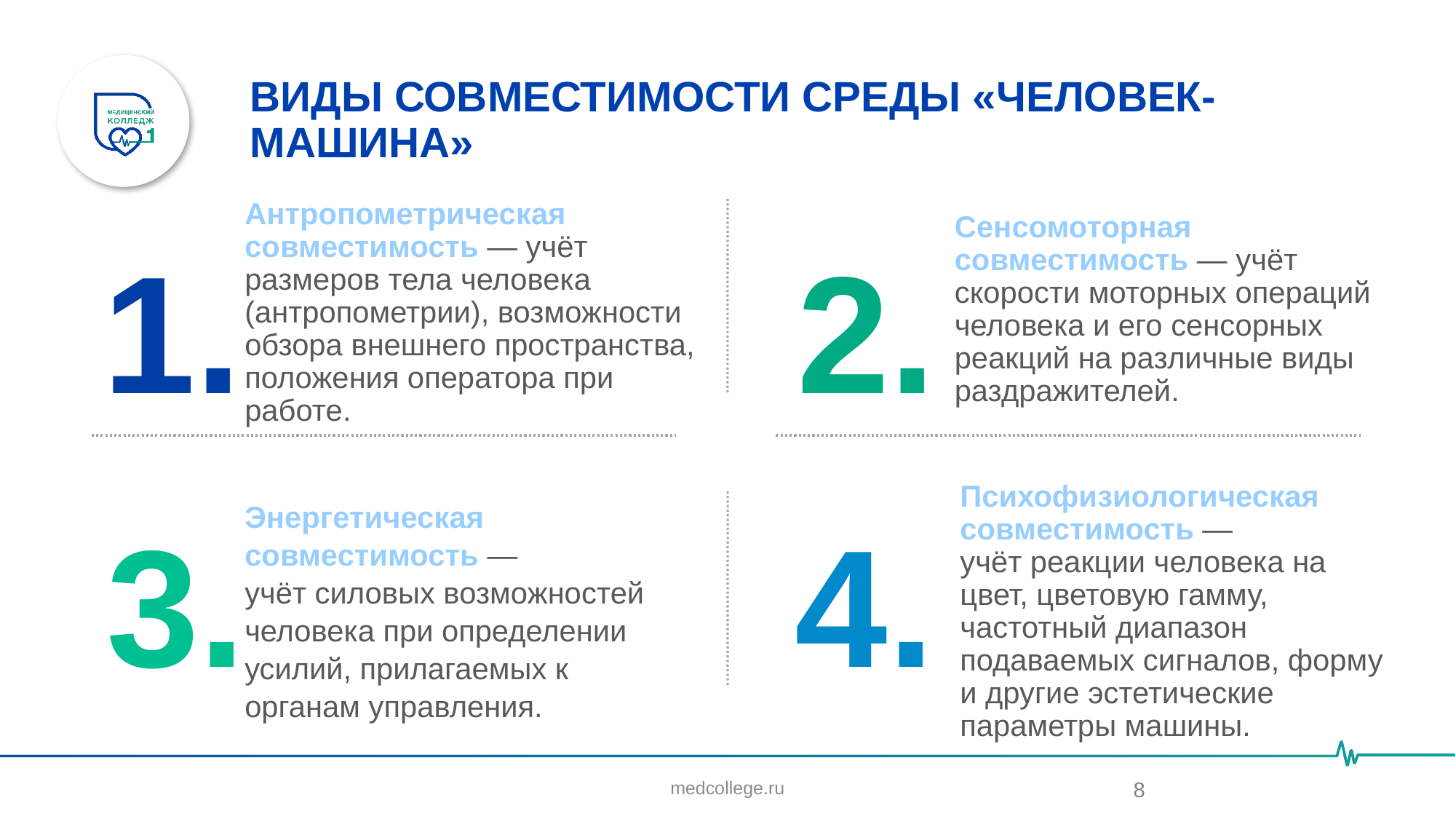

# ВИДЫ СОВМЕСТИМОСТИ СРЕДЫ «ЧЕЛОВЕК-МАШИНА»
Антропометрическая совместимость — учёт размеров тела человека (антропометрии), возможности обзора внешнего пространства, положения оператора при работе.
Сенсомоторная совместимость — учёт скорости моторных операций человека и его сенсорных реакций на различные виды раздражителей.
1.
2.
Психофизиологическая совместимость — учёт реакции человека на цвет, цветовую гамму, частотный диапазон подаваемых сигналов, форму и другие эстетические параметры машины.
Энергетическая совместимость — учёт силовых возможностей человека при определении усилий, прилагаемых к органам управления.

3.
4.
8
medcollege.ru